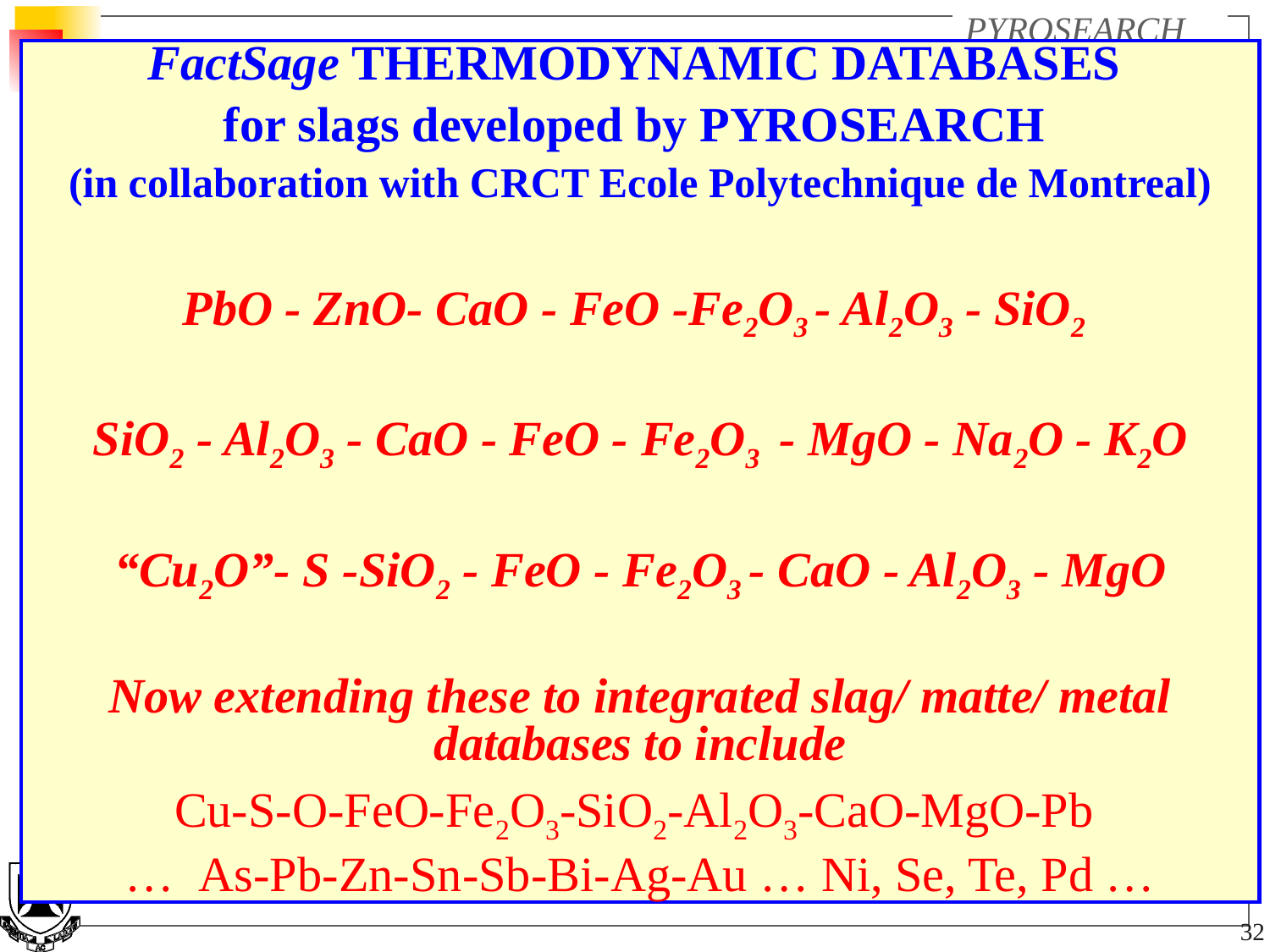

FactSage THERMODYNAMIC DATABASES
for slags developed by PYROSEARCH
(in collaboration with CRCT Ecole Polytechnique de Montreal)

PbO - ZnO- CaO - FeO -Fe2O3 - Al2O3 - SiO2

SiO2 - Al2O3 - CaO - FeO - Fe2O3  - MgO - Na2O - K2O

“Cu2O”- S -SiO2 - FeO - Fe2O3 - CaO - Al2O3 - MgO

Now extending these to integrated slag/ matte/ metal databases to include
Cu-S-O-FeO-Fe2O3-SiO2-Al2O3-CaO-MgO-Pb
…  As-Pb-Zn-Sn-Sb-Bi-Ag-Au … Ni, Se, Te, Pd …
32